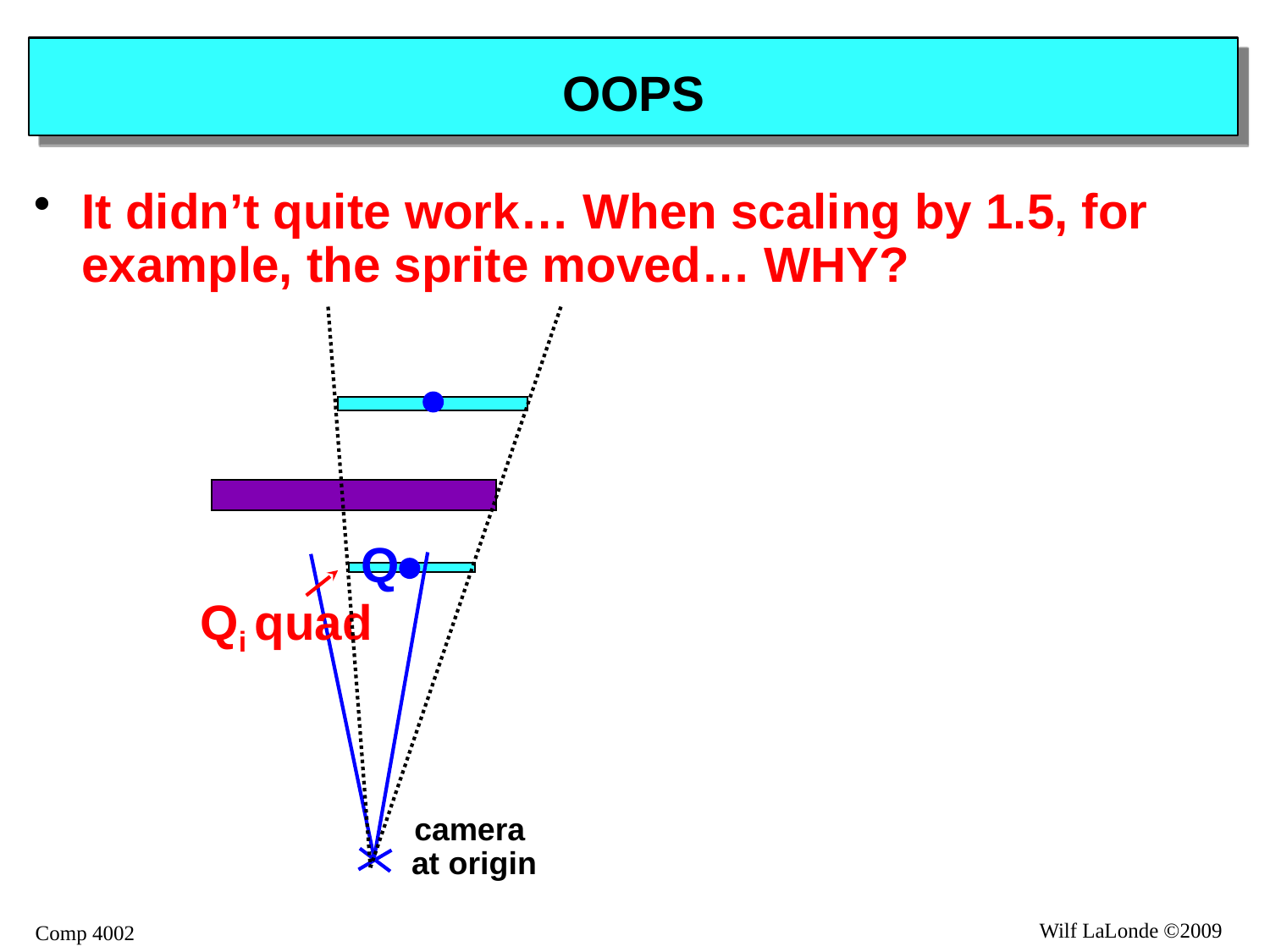

# OOPS
It didn’t quite work… When scaling by 1.5, for example, the sprite moved… WHY?

Q

Qi quad
camera
at origin